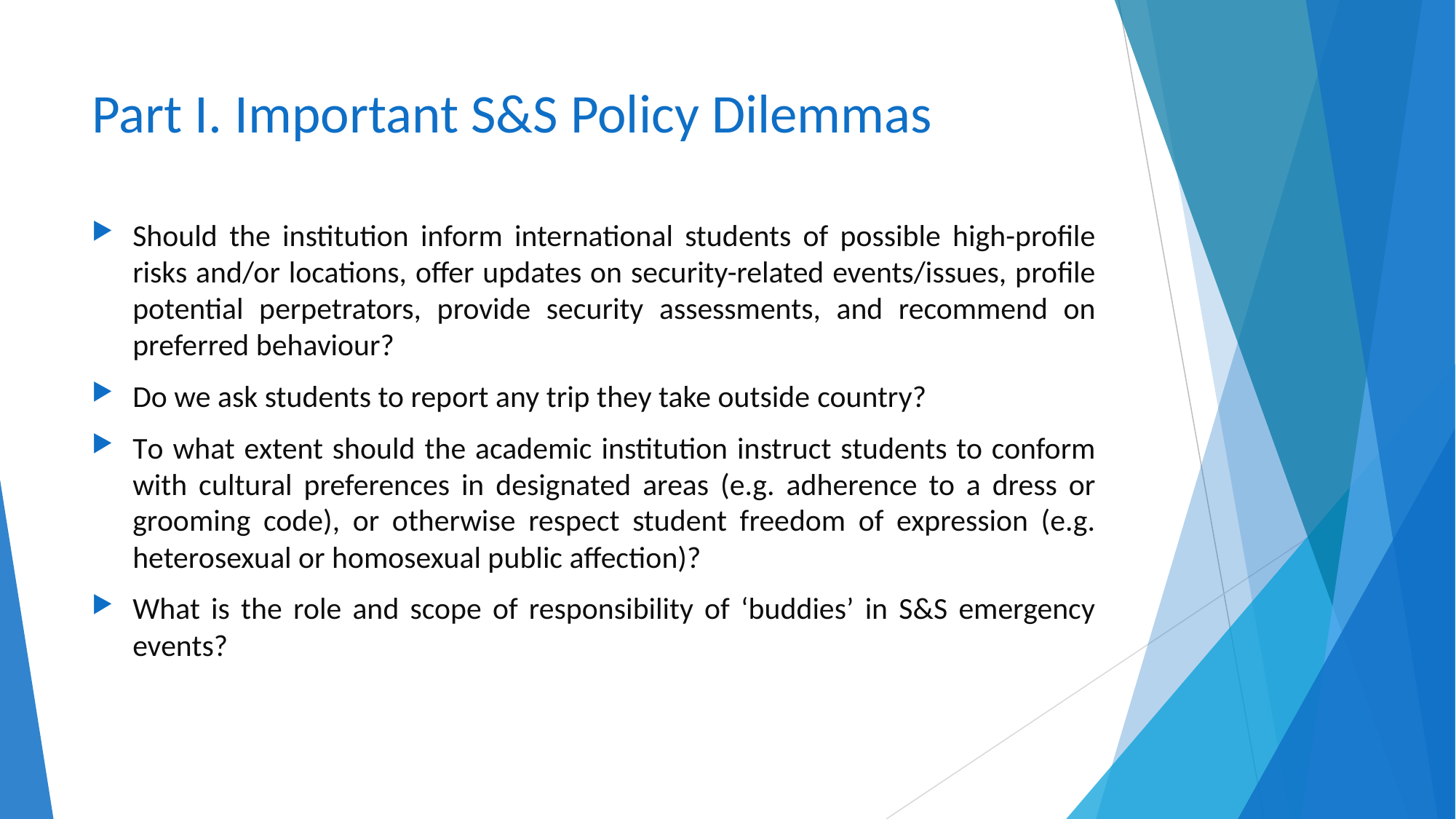

# Part I. Important S&S Policy Dilemmas
Should the institution inform international students of possible high-profile risks and/or locations, offer updates on security-related events/issues, profile potential perpetrators, provide security assessments, and recommend on preferred behaviour?
Do we ask students to report any trip they take outside country?
To what extent should the academic institution instruct students to conform with cultural preferences in designated areas (e.g. adherence to a dress or grooming code), or otherwise respect student freedom of expression (e.g. heterosexual or homosexual public affection)?
What is the role and scope of responsibility of ‘buddies’ in S&S emergency events?